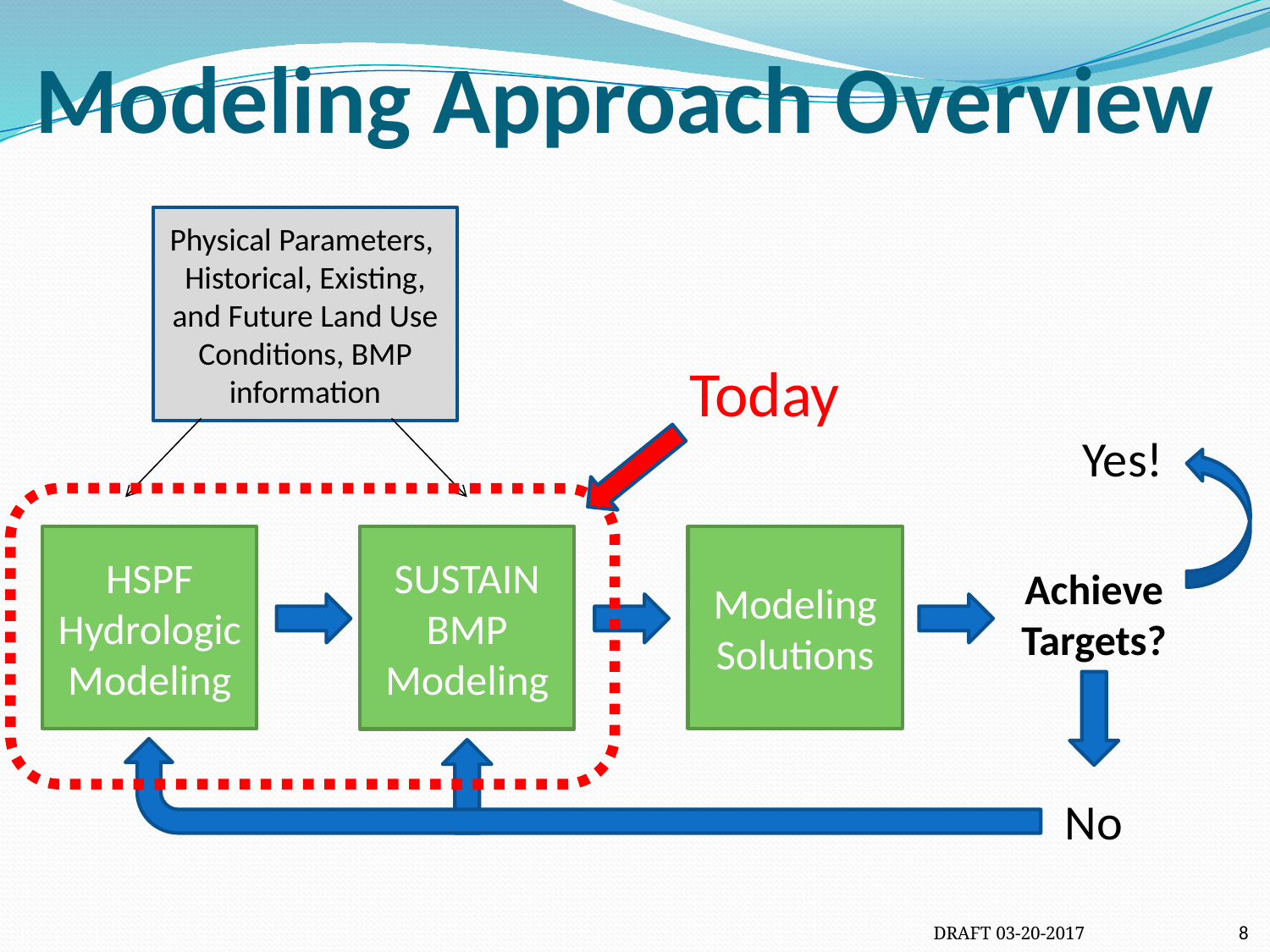

Modeling Approach Overview
Physical Parameters,
Historical, Existing, and Future Land Use Conditions, BMP information

Today

Yes!

HSPF Hydrologic Modeling
SUSTAIN BMP Modeling
Modeling Solutions
Achieve
Targets?

No
8
DRAFT 03-20-2017